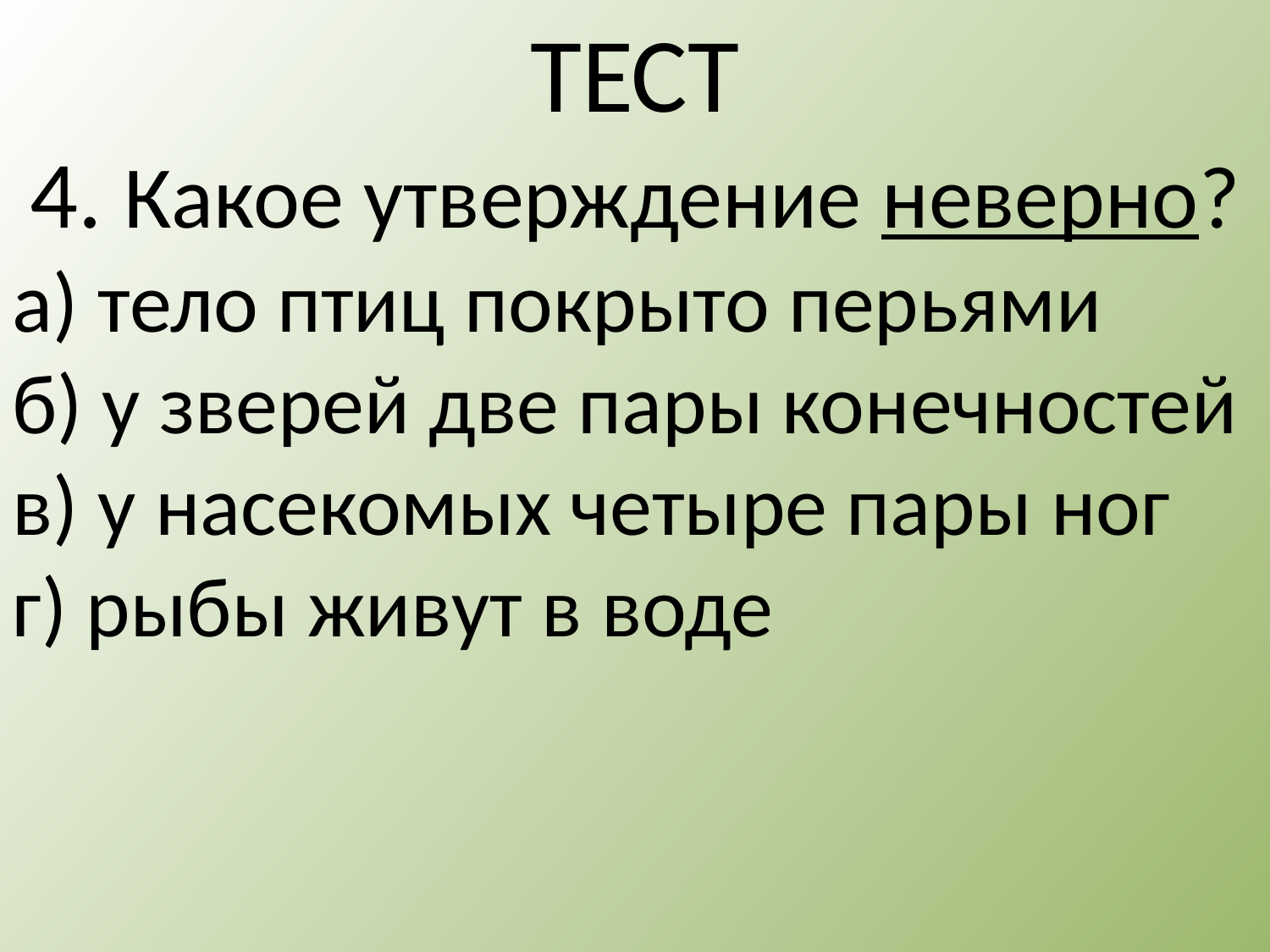

ТЕСТ
4. Какое утверждение неверно?
а) тело птиц покрыто перьями
б) у зверей две пары конечностей
в) у насекомых четыре пары ног
г) рыбы живут в воде